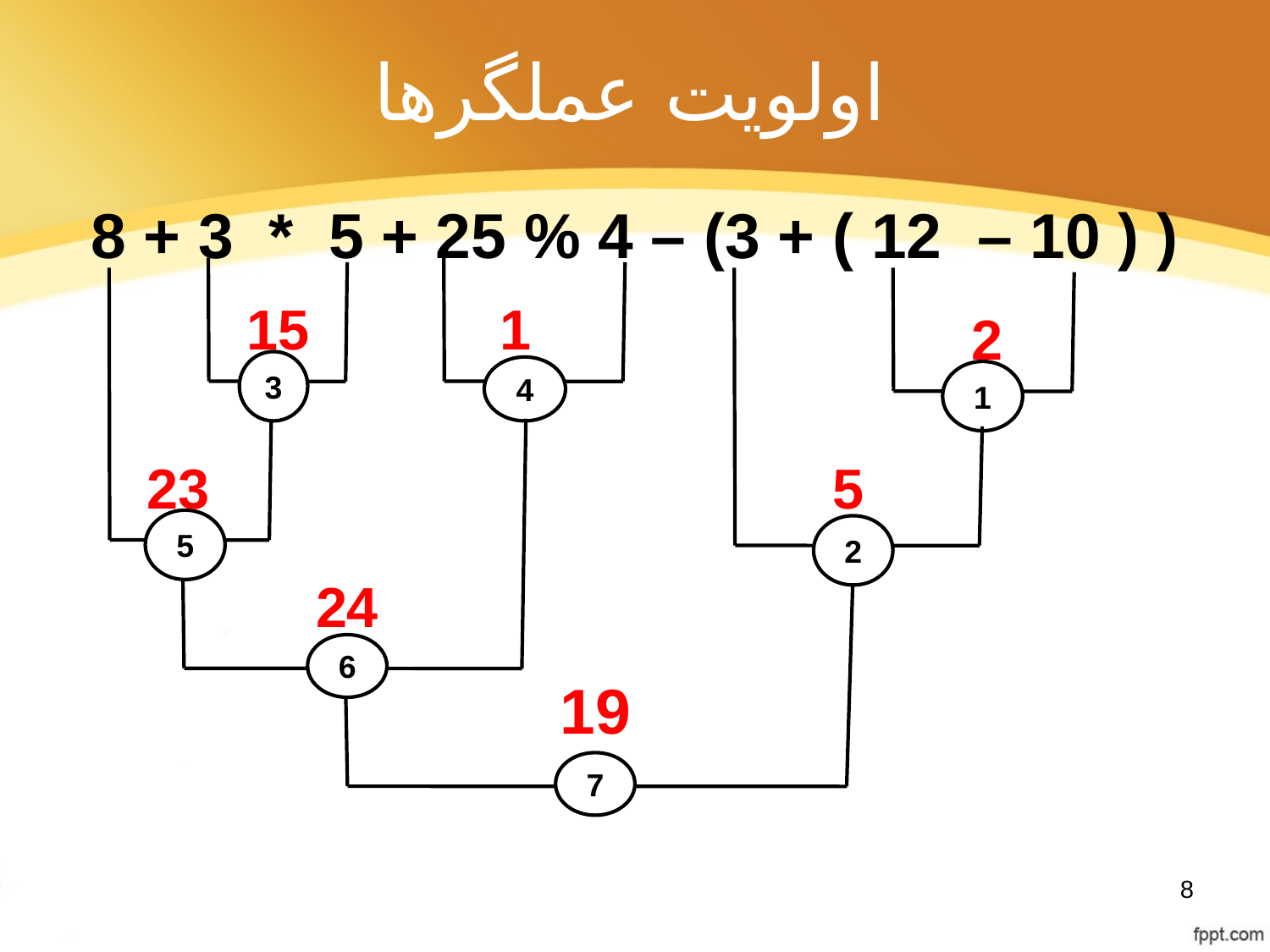

# اولویت عملگرها
8 + 3  *  5 + 25 % 4 – (3 + ( 12  – 10 ) )

3
4
5
2
1
15
1
2
6
23
5
24
7
19
8